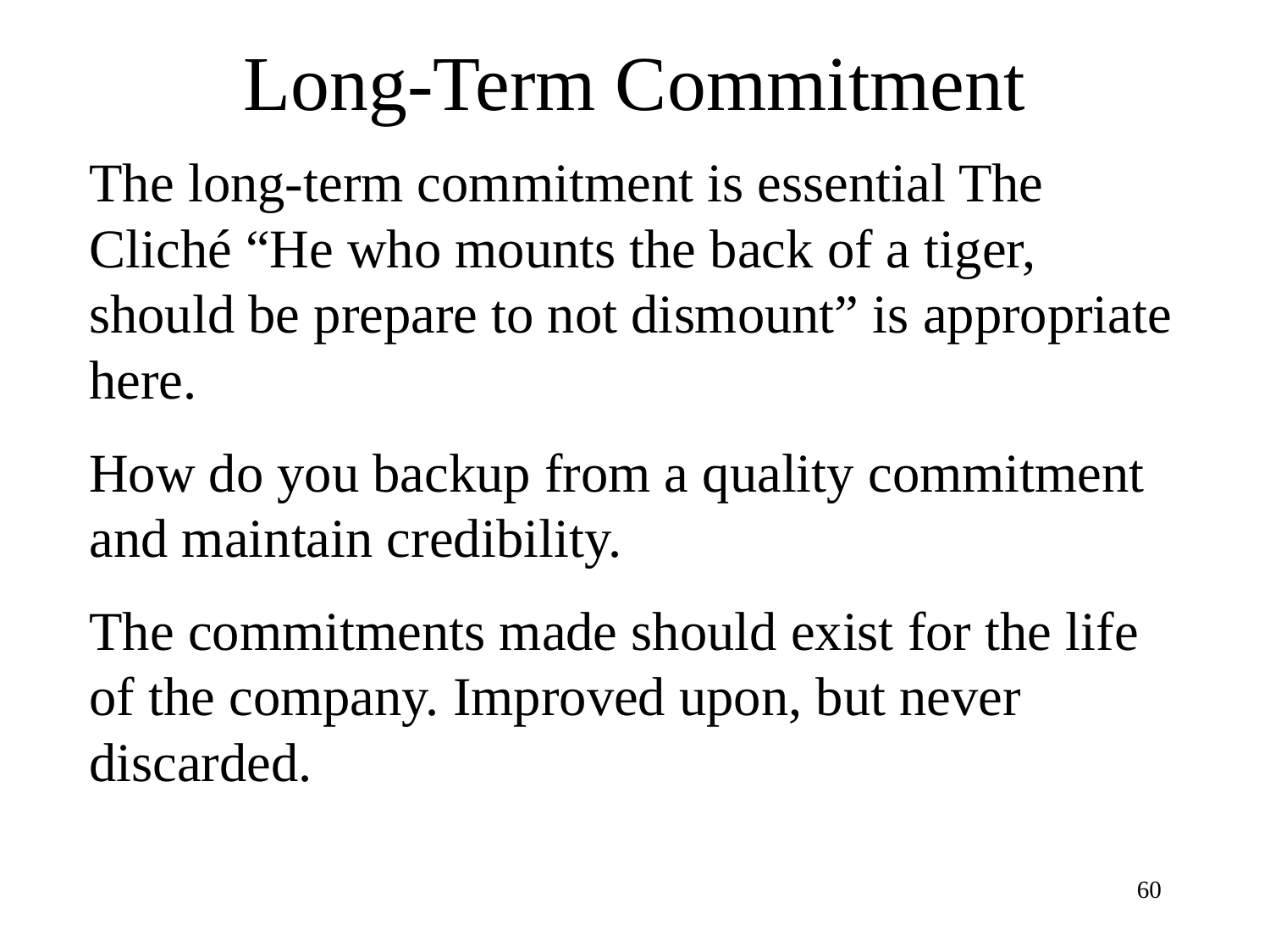

# Long-Term Commitment
The long-term commitment is essential The Cliché “He who mounts the back of a tiger, should be prepare to not dismount” is appropriate here.
How do you backup from a quality commitment and maintain credibility.
The commitments made should exist for the life of the company. Improved upon, but never discarded.
60